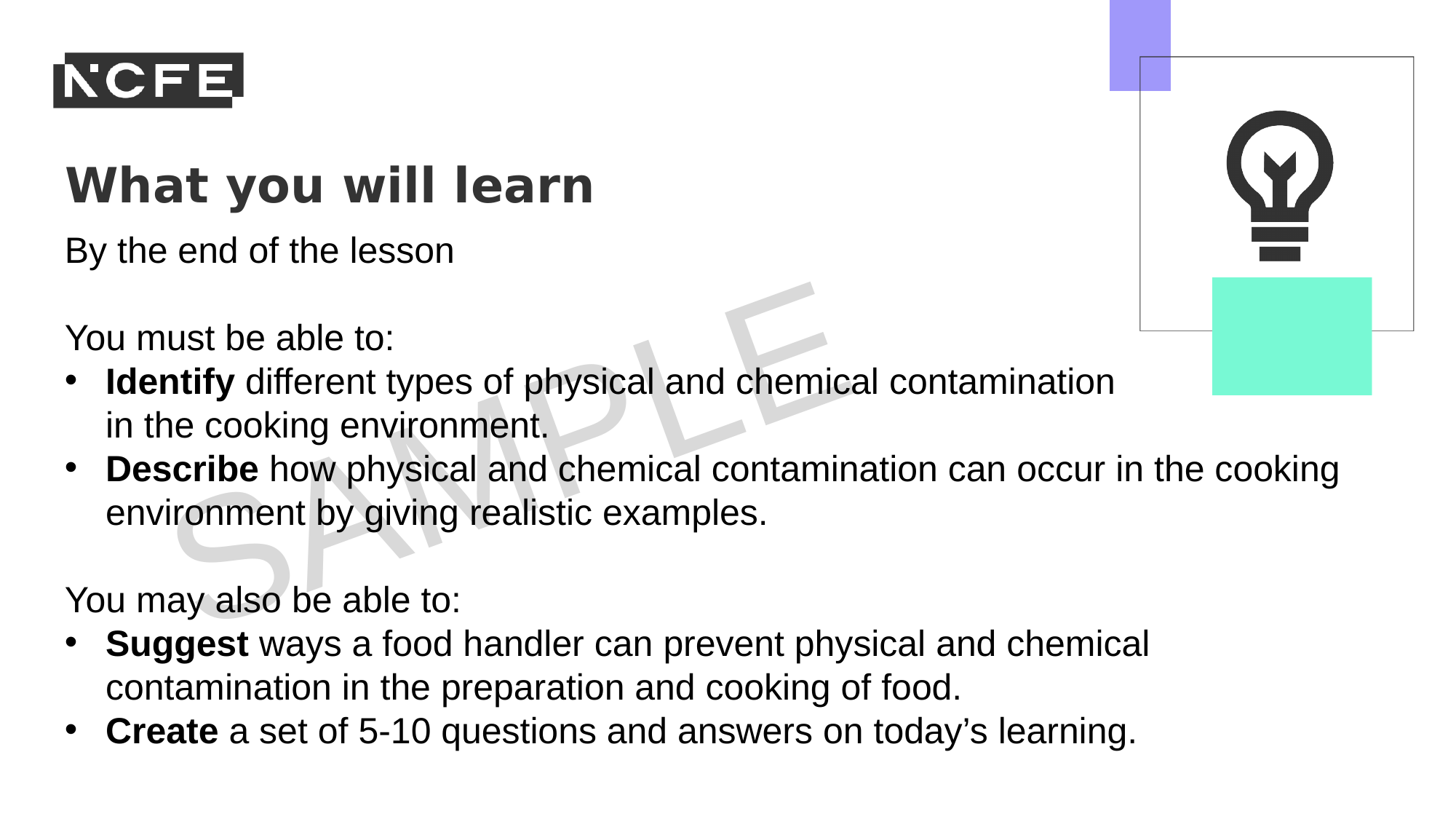

By the end of the lesson

You must be able to:
Identify different types of physical and chemical contamination
in the cooking environment.
Describe how physical and chemical contamination can occur in the cooking environment by giving realistic examples.

You may also be able to:
Suggest ways a food handler can prevent physical and chemical contamination in the preparation and cooking of food.
Create a set of 5-10 questions and answers on today’s learning.